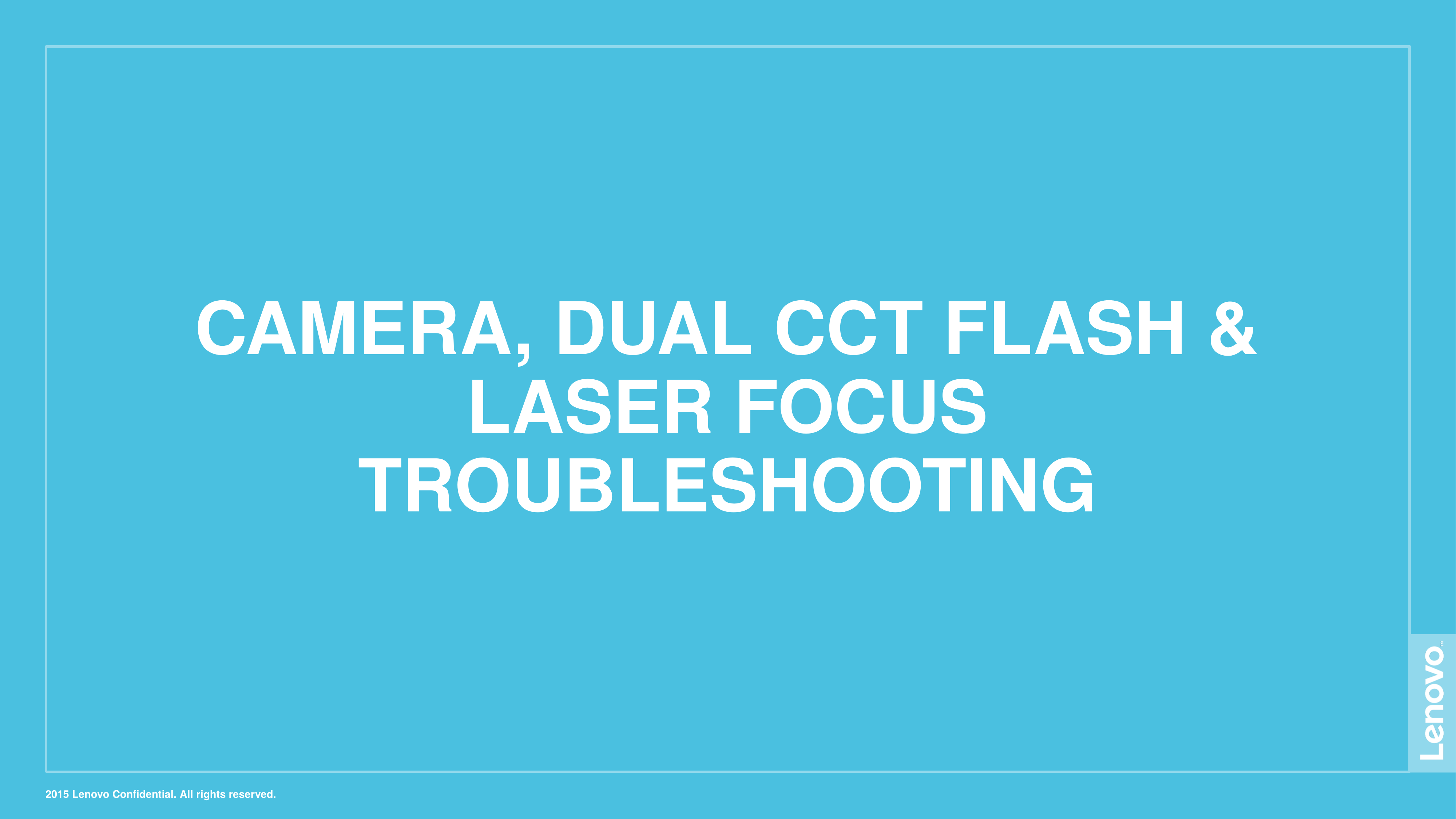

# CAMERA, DUAL CCT FLASH & LASER FOCUS
TROUBLESHOOTING